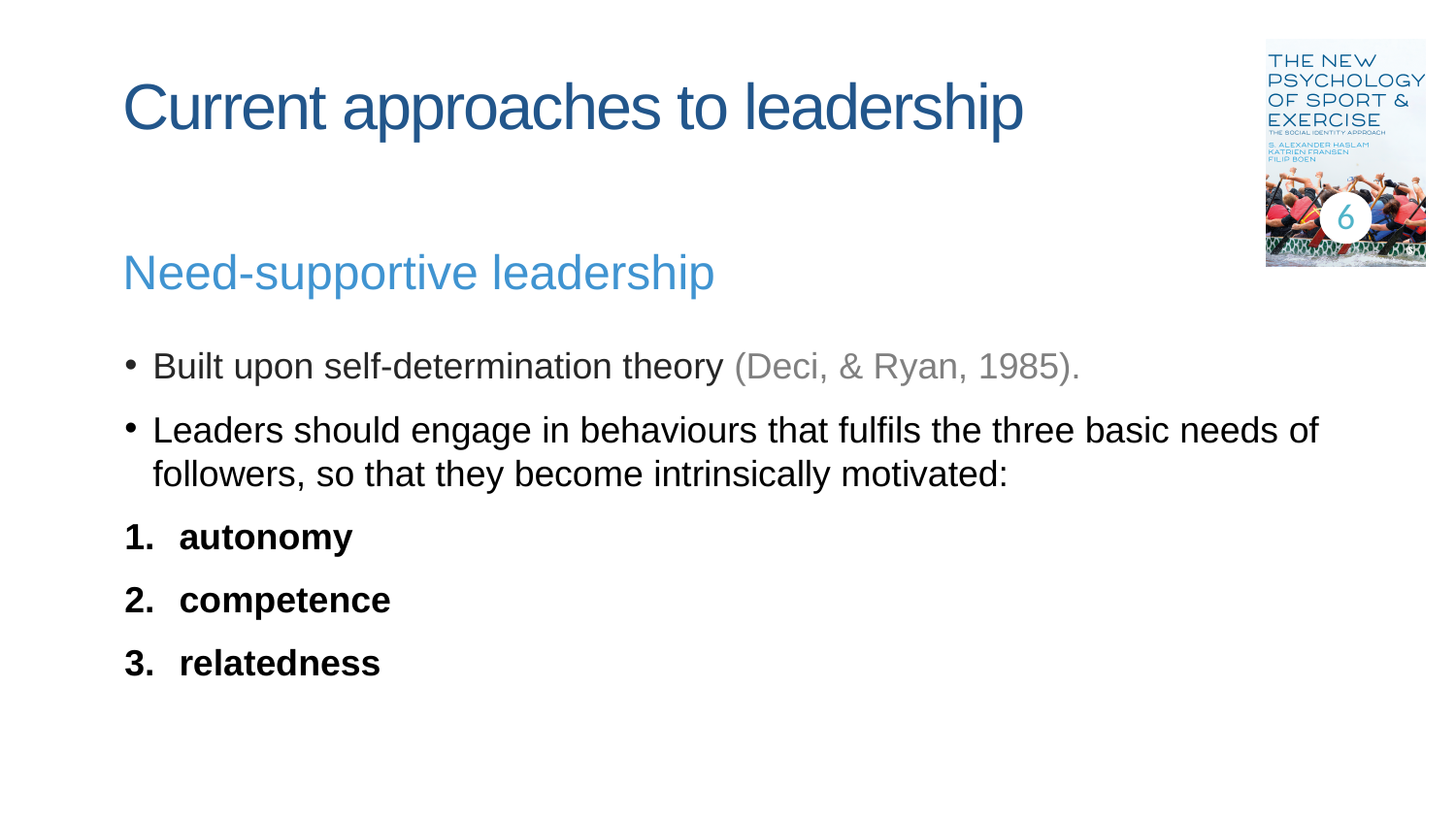

# Current approaches to leadership
6
Need-supportive leadership
Built upon self-determination theory (Deci, & Ryan, 1985).
Leaders should engage in behaviours that fulfils the three basic needs of followers, so that they become intrinsically motivated:
autonomy
competence
relatedness